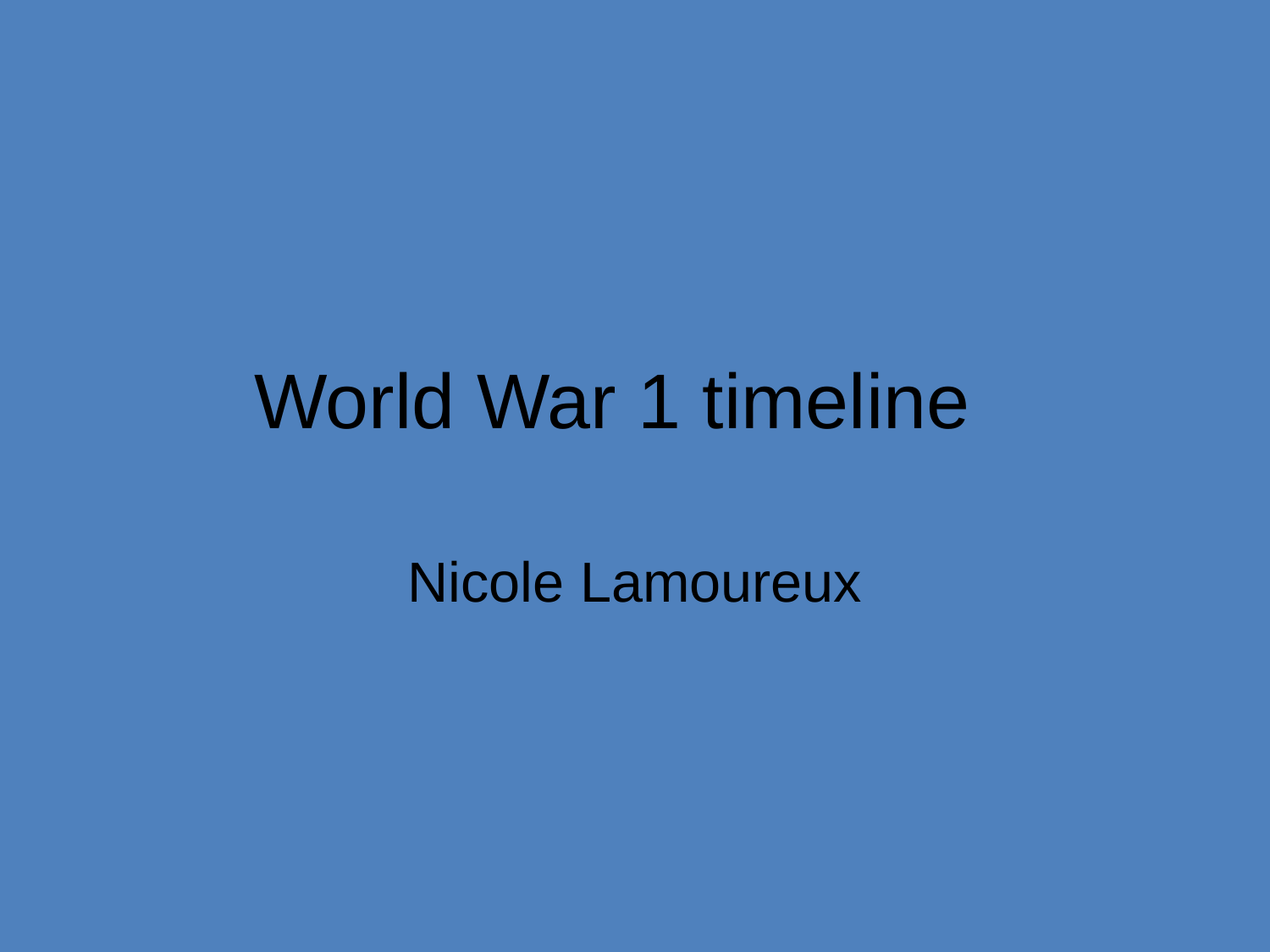

# World War 1 timeline
Nicole Lamoureux